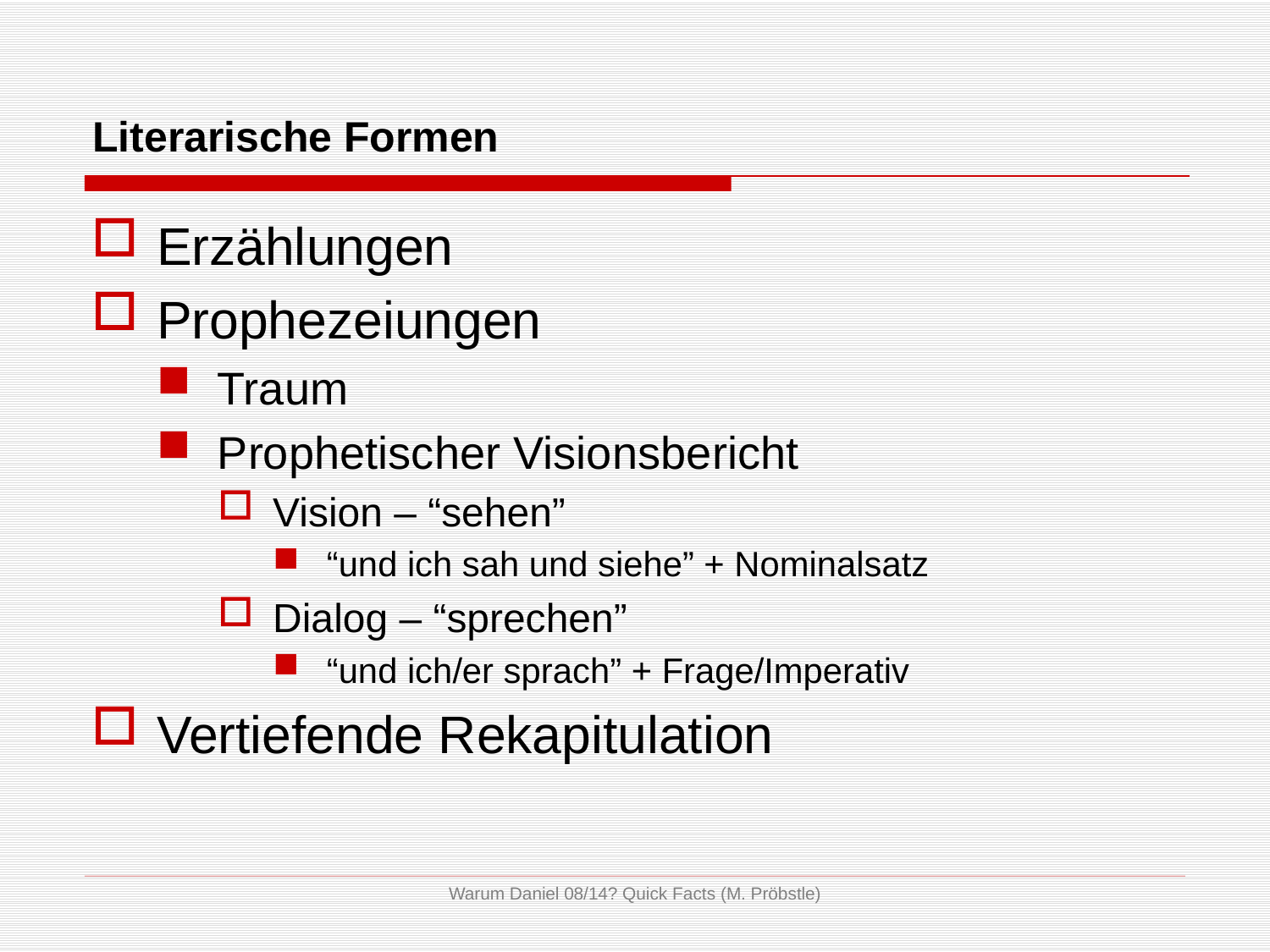

# Literarische Formen
Erzählungen
Prophezeiungen
Traum
Prophetischer Visionsbericht
Vision – “sehen”
“und ich sah und siehe” + Nominalsatz
Dialog – “sprechen”
“und ich/er sprach” + Frage/Imperativ
Vertiefende Rekapitulation
Warum Daniel 08/14? Quick Facts (M. Pröbstle)